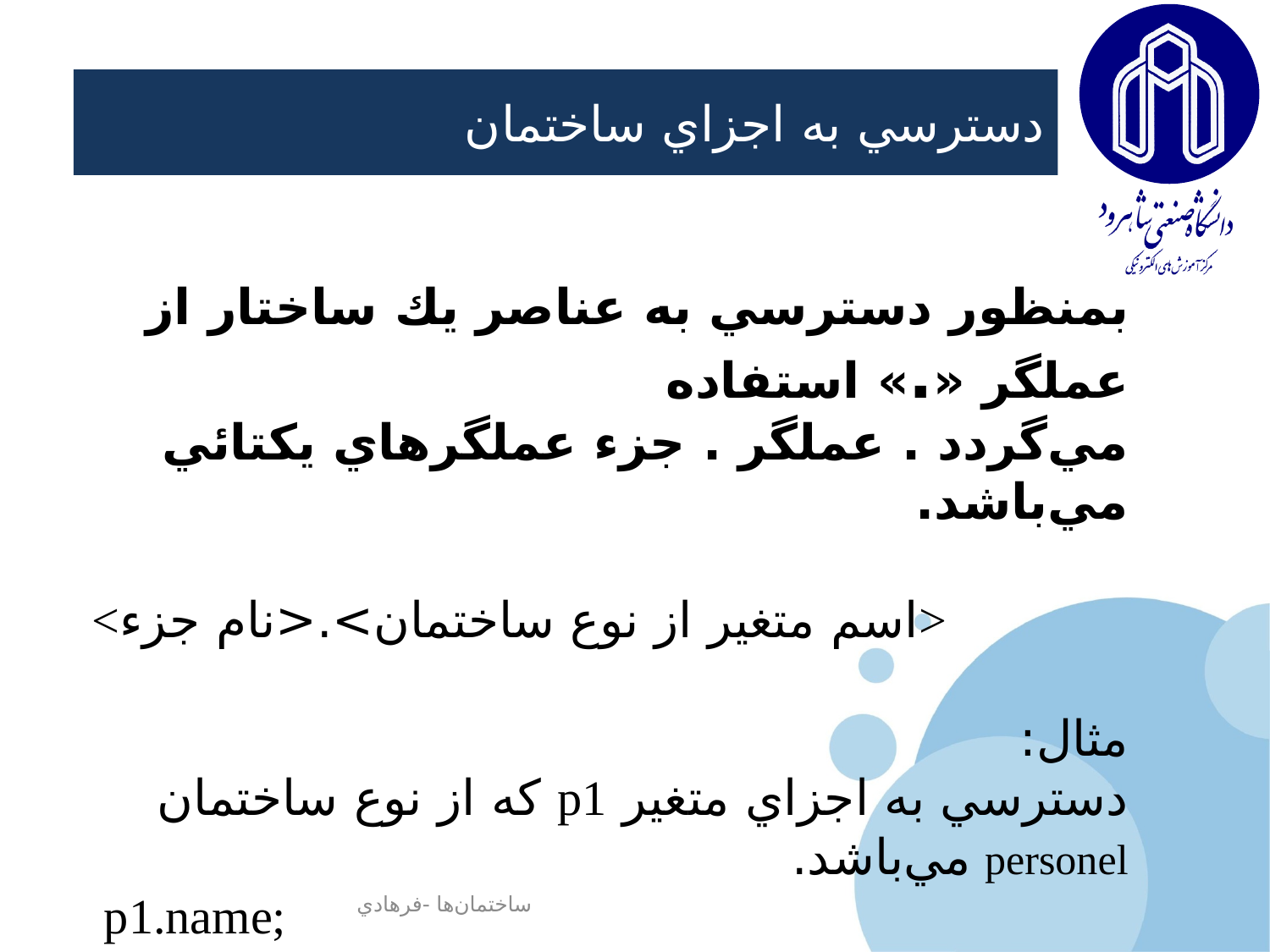

# دسترسي به اجزاي ساختمان
بمنظور دسترسي به عناصر يك ساختار از عملگر «.» استفاده
مي‌گردد . عملگر . جزء عملگرهاي يكتائي مي‌باشد.

<اسم متغير از نوع ساختمان>.<نام جزء>

مثال:
دسترسي به اجزاي متغير p1 که از نوع ساختمان personel مي‌باشد.
 p1.name;
 p1.person;
 p1.salary;
ساختمان‌ها -فرهادي